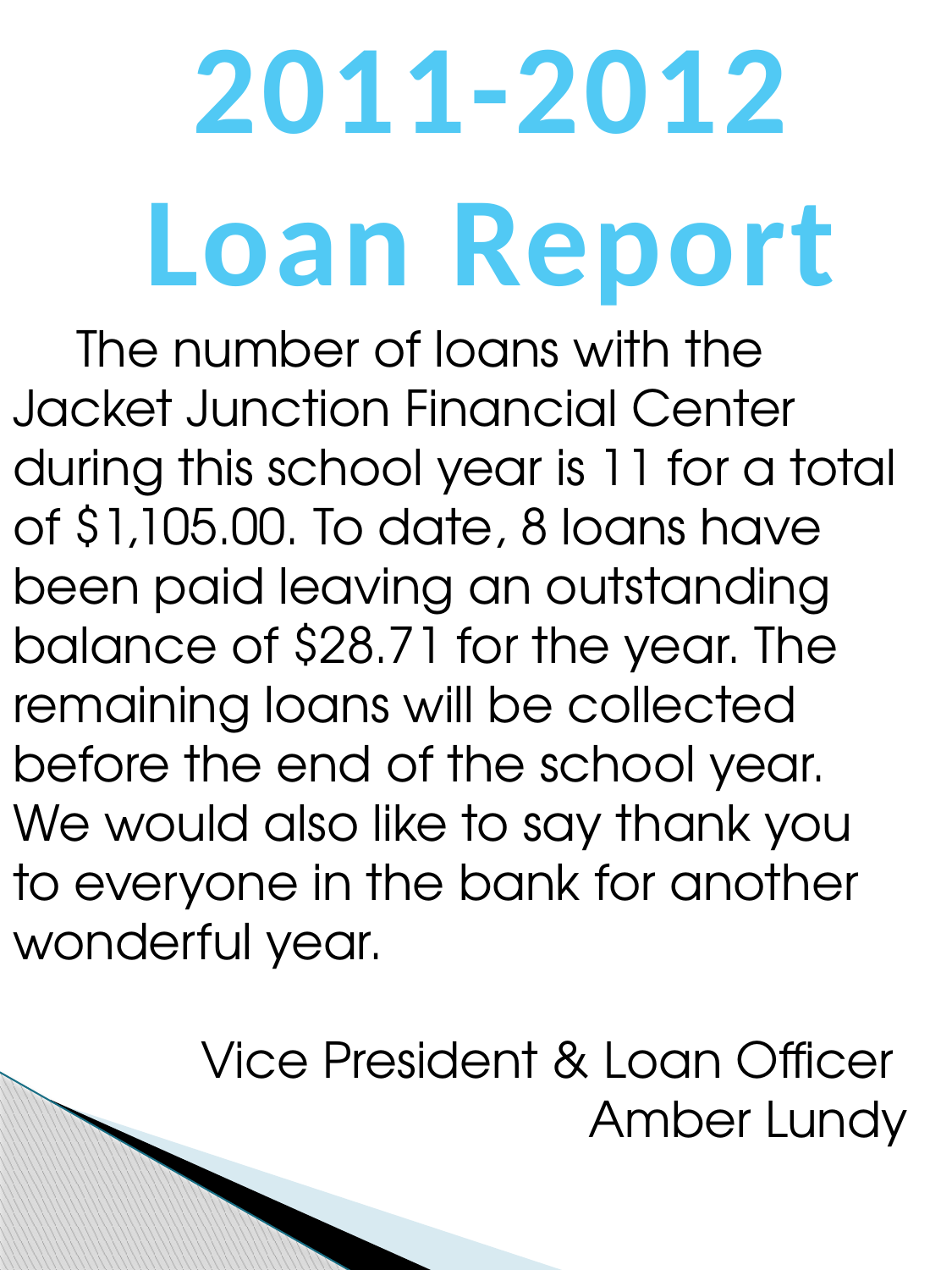

2011-2012
Loan Report
The number of loans with the Jacket Junction Financial Center during this school year is 11 for a total of $1,105.00. To date, 8 loans have been paid leaving an outstanding balance of $28.71 for the year. The remaining loans will be collected before the end of the school year. We would also like to say thank you to everyone in the bank for another wonderful year.

Vice President & Loan Officer
Amber Lundy